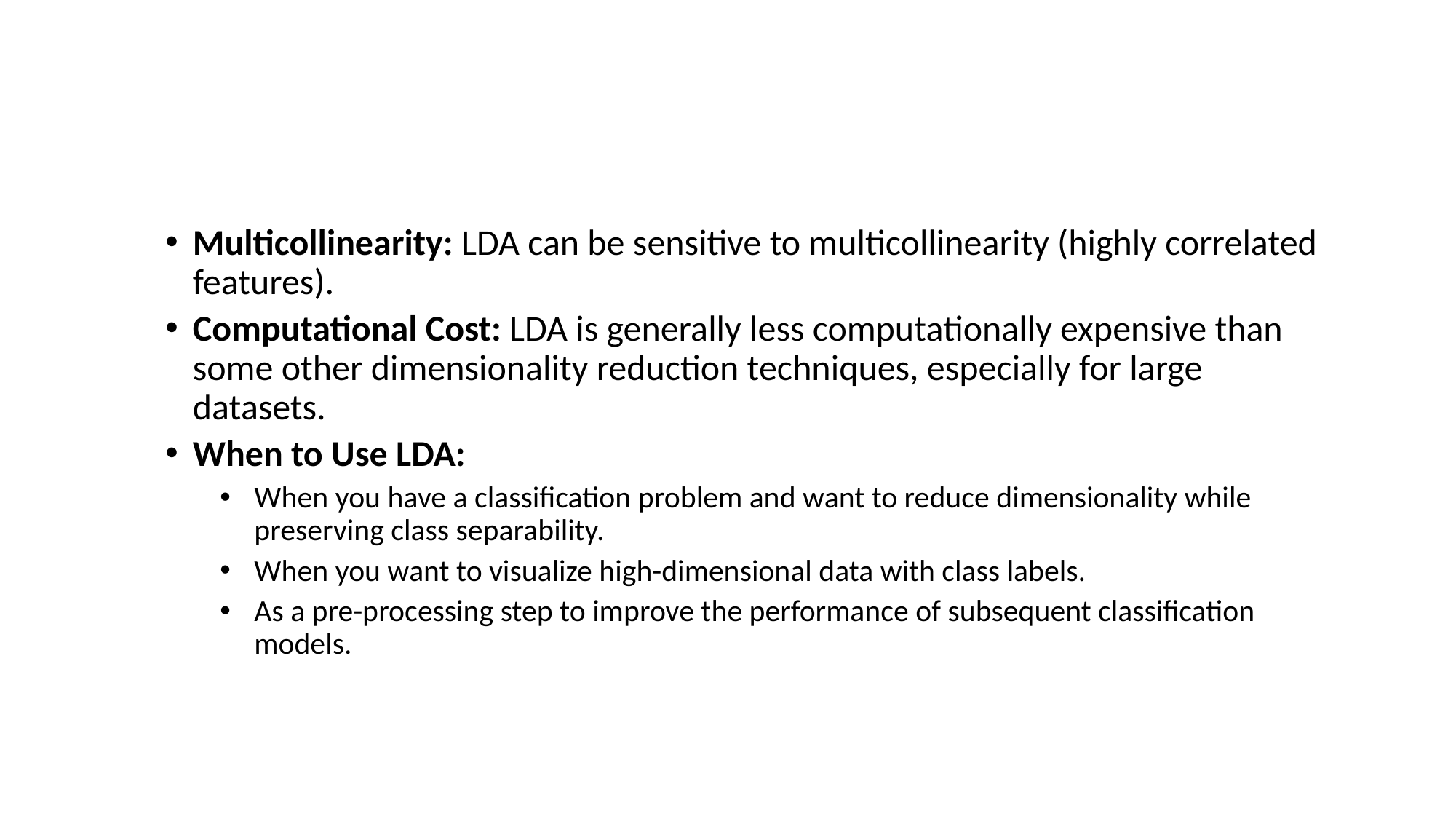

#
Multicollinearity: LDA can be sensitive to multicollinearity (highly correlated features).
Computational Cost: LDA is generally less computationally expensive than some other dimensionality reduction techniques, especially for large datasets.
When to Use LDA:
When you have a classification problem and want to reduce dimensionality while preserving class separability.
When you want to visualize high-dimensional data with class labels.
As a pre-processing step to improve the performance of subsequent classification models.